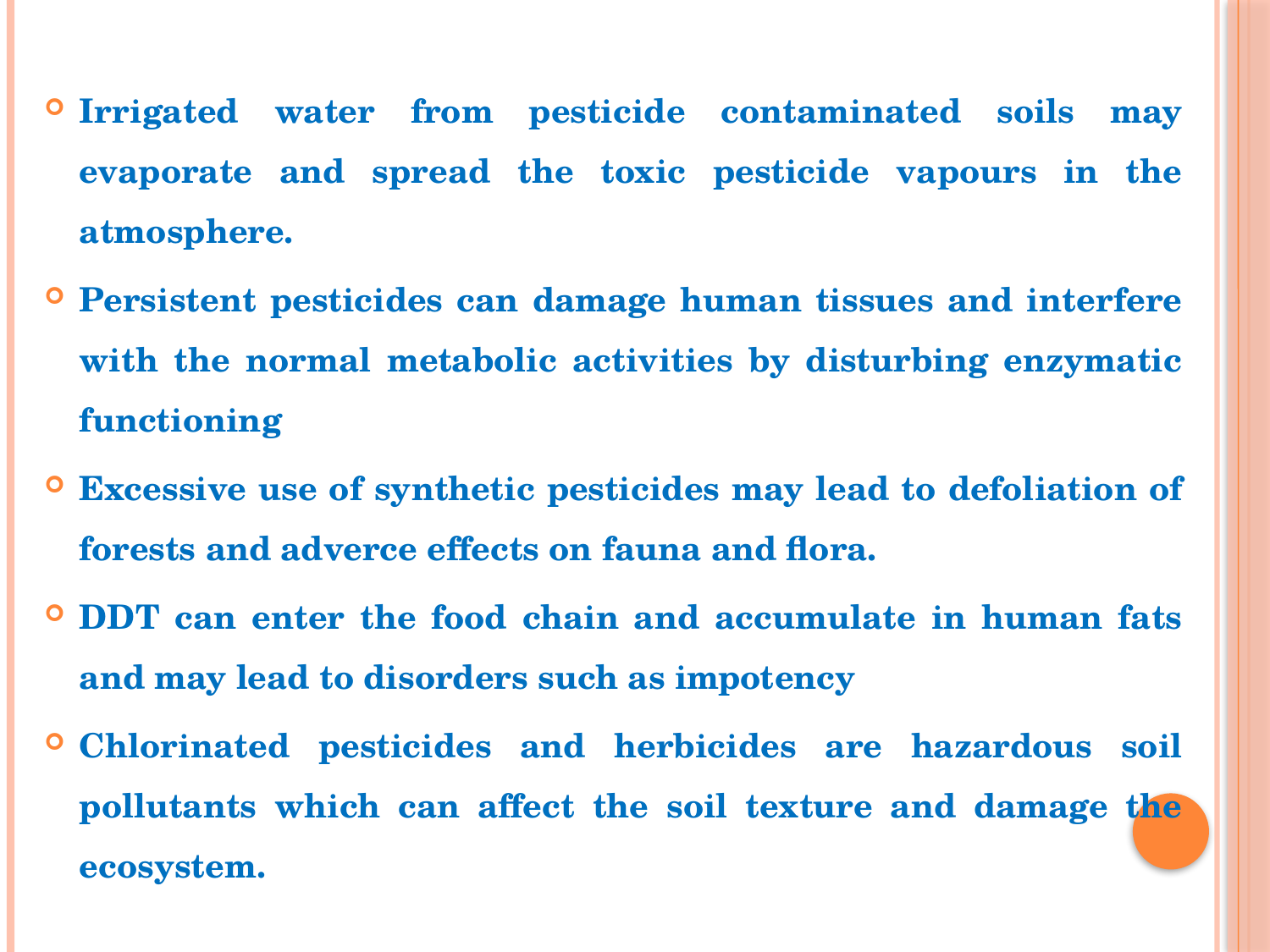

Irrigated water from pesticide contaminated soils may evaporate and spread the toxic pesticide vapours in the atmosphere.
Persistent pesticides can damage human tissues and interfere with the normal metabolic activities by disturbing enzymatic functioning
Excessive use of synthetic pesticides may lead to defoliation of forests and adverce effects on fauna and flora.
DDT can enter the food chain and accumulate in human fats and may lead to disorders such as impotency
Chlorinated pesticides and herbicides are hazardous soil pollutants which can affect the soil texture and damage the ecosystem.